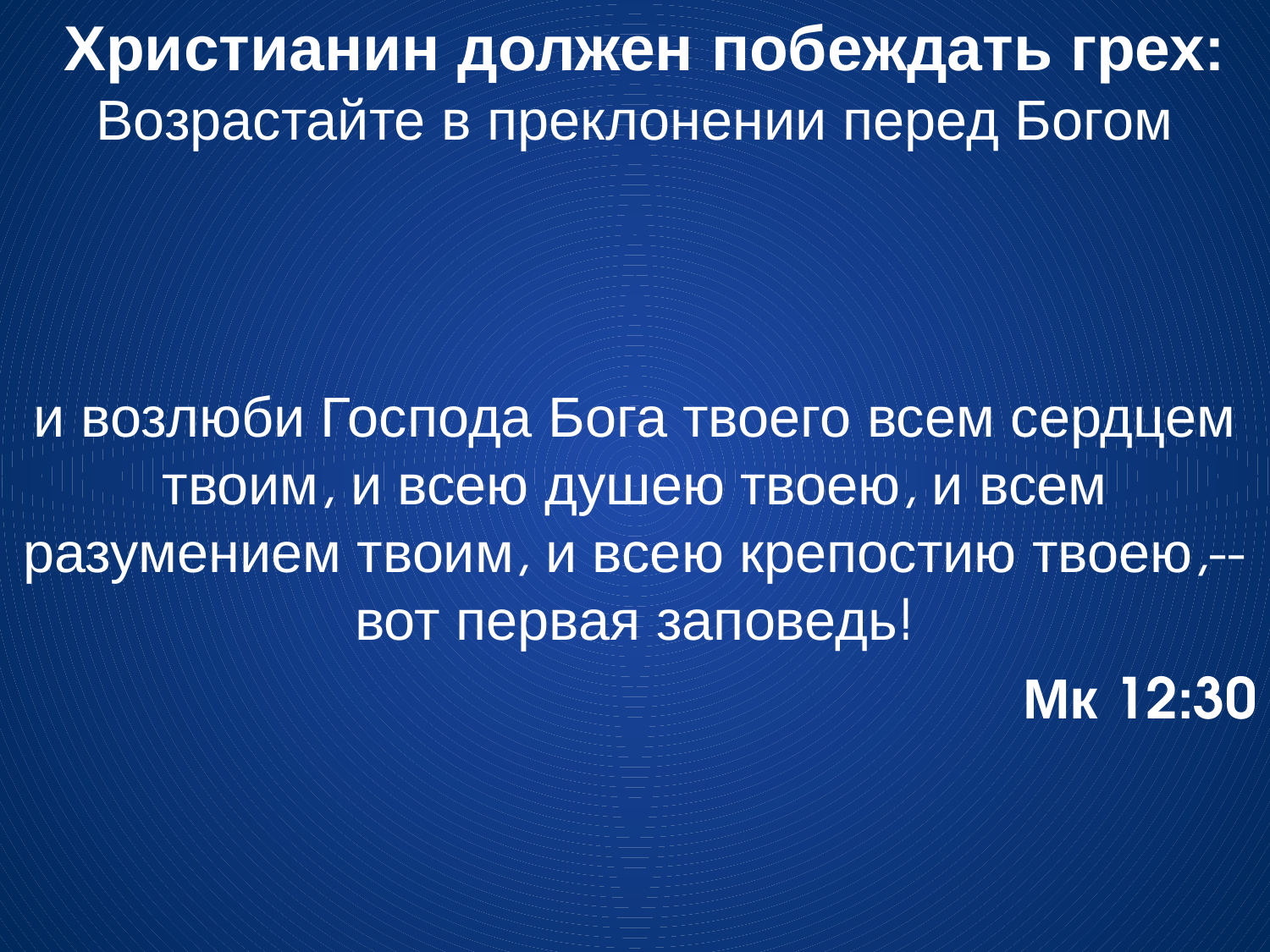

# Христианин должен побеждать грех: Возрастайте в преклонении перед Богом
и возлюби Господа Бога твоего всем сердцем твоим, и всею душею твоею, и всем разумением твоим, и всею крепостию твоею,-- вот первая заповедь!
Мк 12:30